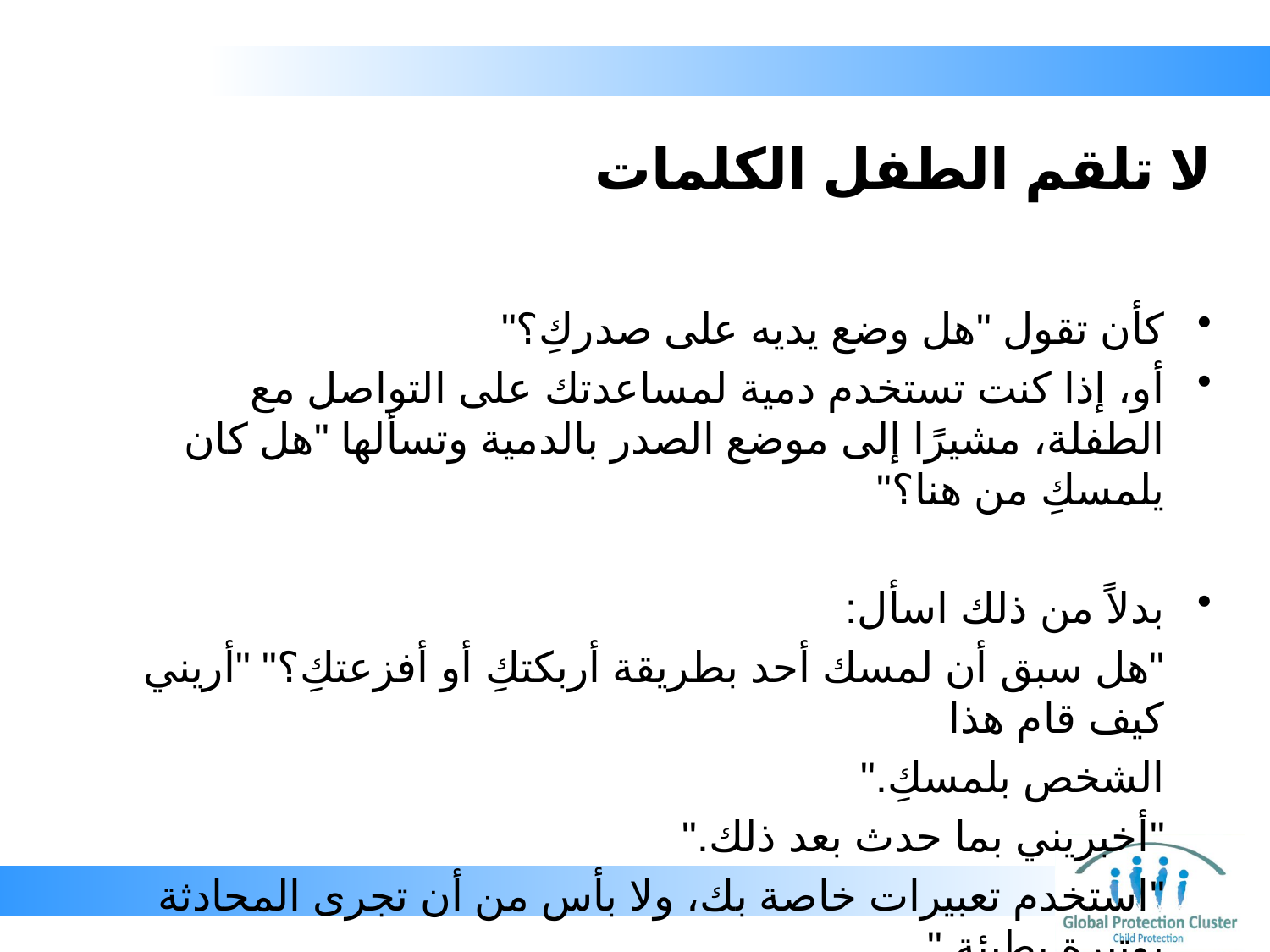

# لا تلقم الطفل الكلمات

كأن تقول "هل وضع يديه على صدركِ؟"
أو، إذا كنت تستخدم دمية لمساعدتك على التواصل مع الطفلة، مشيرًا إلى موضع الصدر بالدمية وتسألها "هل كان يلمسكِ من هنا؟"

بدلاً من ذلك اسأل:
"هل سبق أن لمسك أحد بطريقة أربكتكِ أو أفزعتكِ؟" "أريني كيف قام هذا
الشخص بلمسكِ."
"أخبريني بما حدث بعد ذلك."
"استخدم تعبيرات خاصة بك، ولا بأس من أن تجرى المحادثة بوتيرة بطيئة."